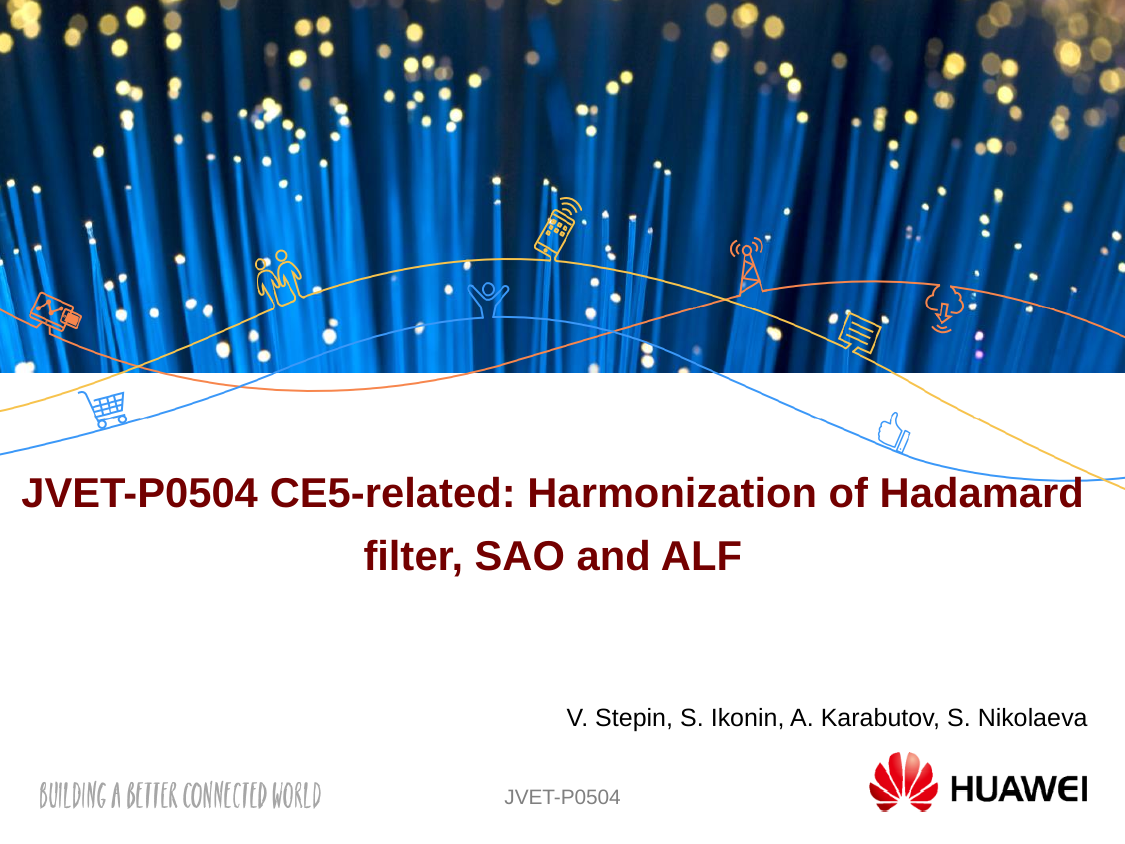

# JVET-P0504 CE5-related: Harmonization of Hadamard filter, SAO and ALF
V. Stepin, S. Ikonin, A. Karabutov, S. Nikolaeva